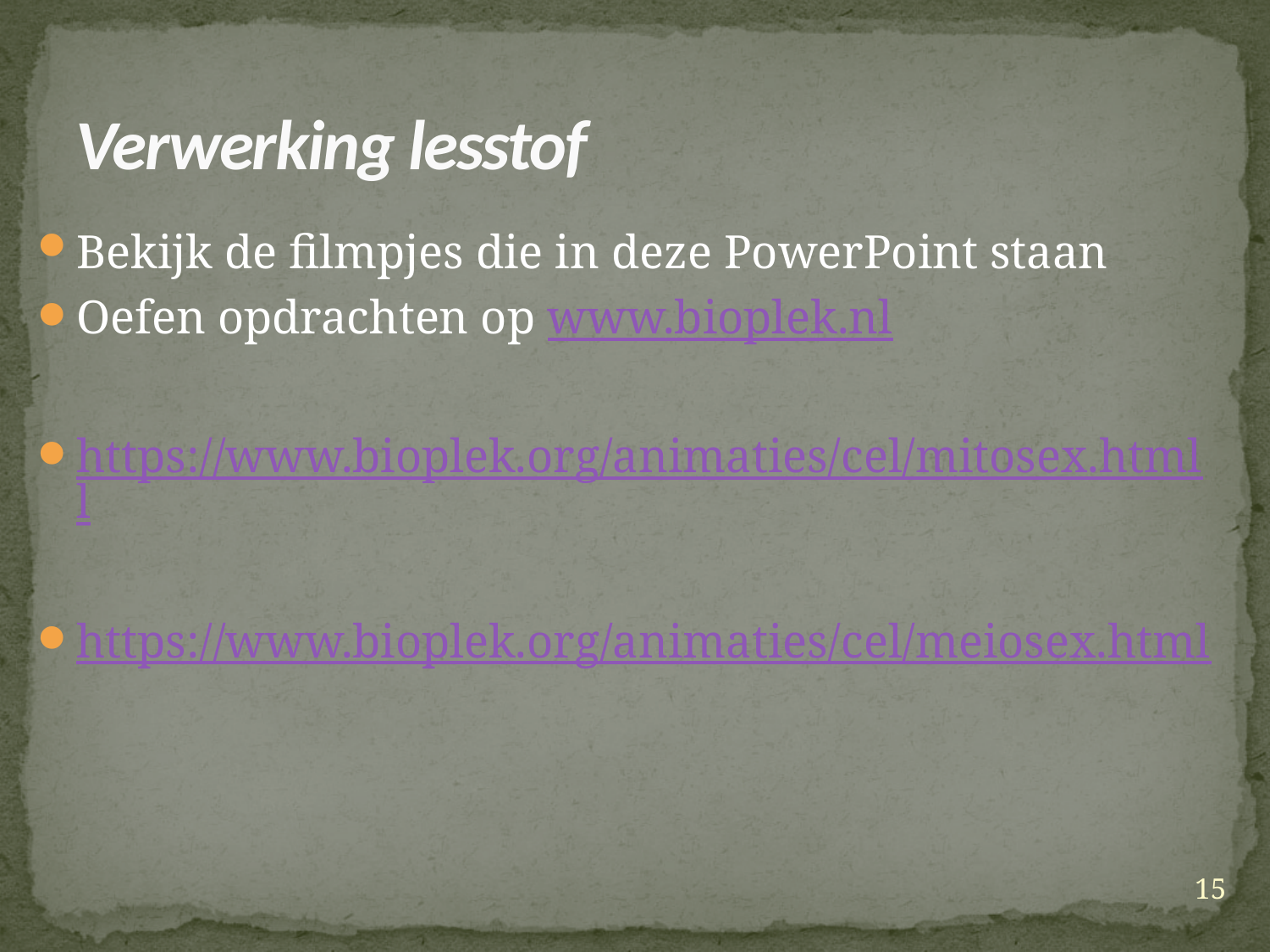

# Verwerking lesstof
Bekijk de filmpjes die in deze PowerPoint staan
Oefen opdrachten op www.bioplek.nl

https://www.bioplek.org/animaties/cel/mitosex.htmll

https://www.bioplek.org/animaties/cel/meiosex.html

15